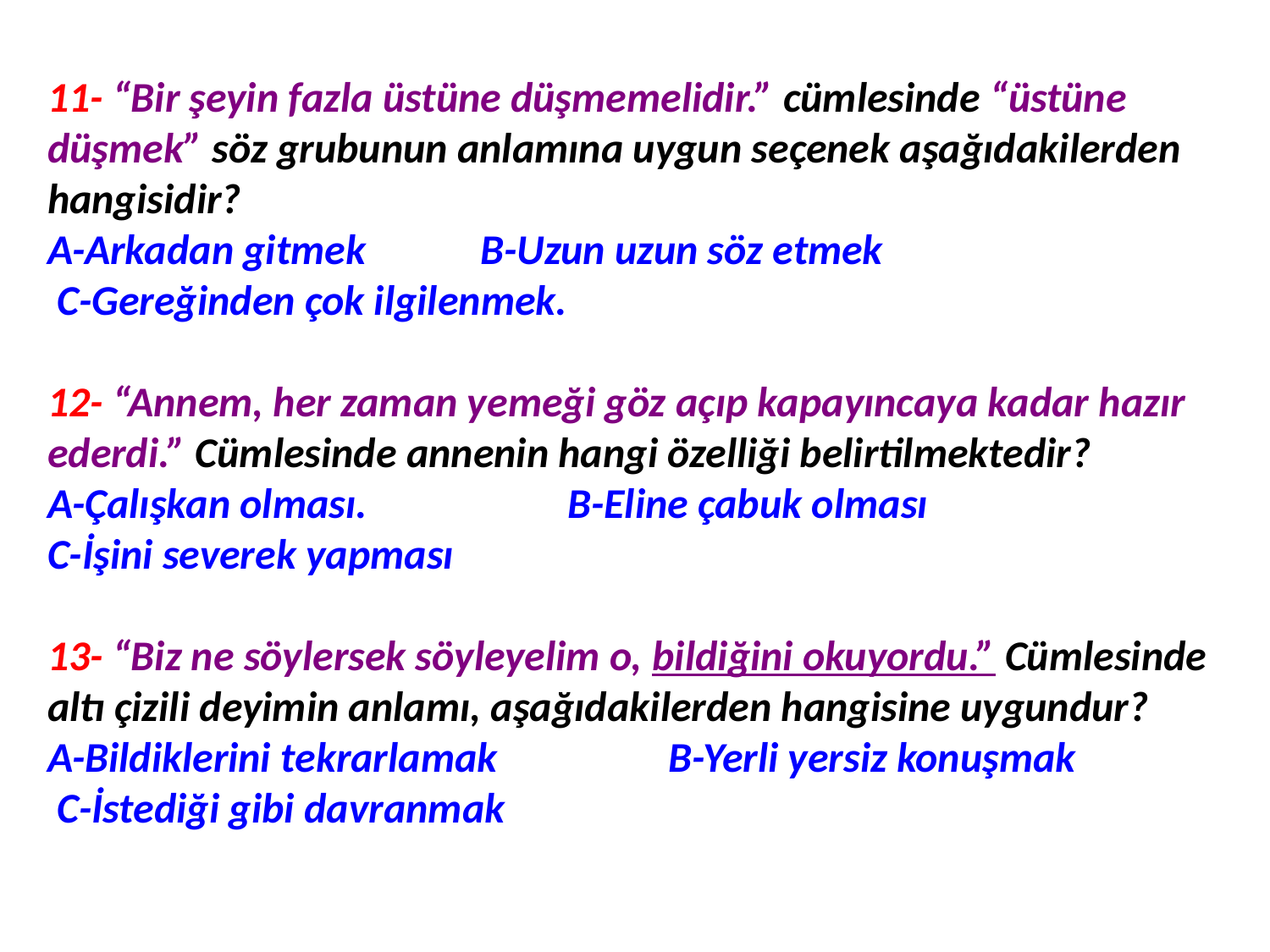

11- “Bir şeyin fazla üstüne düşmemelidir.” cümlesinde “üstüne düşmek” söz grubunun anlamına uygun seçenek aşağıdakilerden hangisidir?
A-Arkadan gitmek            B-Uzun uzun söz etmek
 C-Gereğinden çok ilgilenmek.

12- “Annem, her zaman yemeği göz açıp kapayıncaya kadar hazır ederdi.” Cümlesinde annenin hangi özelliği belirtilmektedir?
A-Çalışkan olması.                     B-Eline çabuk olması
C-İşini severek yapması

13- “Biz ne söylersek söyleyelim o, bildiğini okuyordu.” Cümlesinde altı çizili deyimin anlamı, aşağıdakilerden hangisine uygundur?
A-Bildiklerini tekrarlamak                  B-Yerli yersiz konuşmak
 C-İstediği gibi davranmak